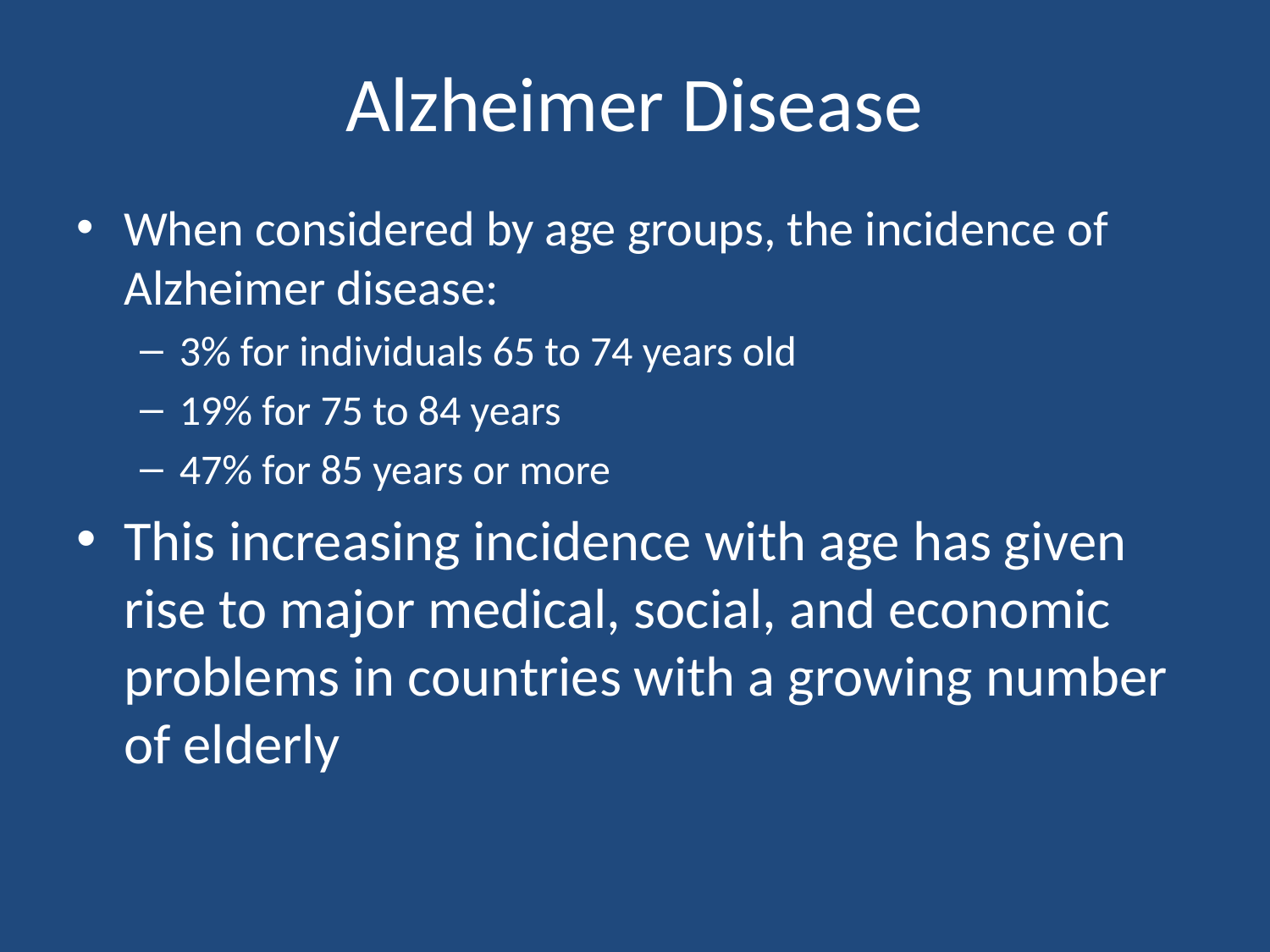

# Alzheimer Disease
When considered by age groups, the incidence of Alzheimer disease:
3% for individuals 65 to 74 years old
19% for 75 to 84 years
47% for 85 years or more
This increasing incidence with age has given rise to major medical, social, and economic problems in countries with a growing number of elderly